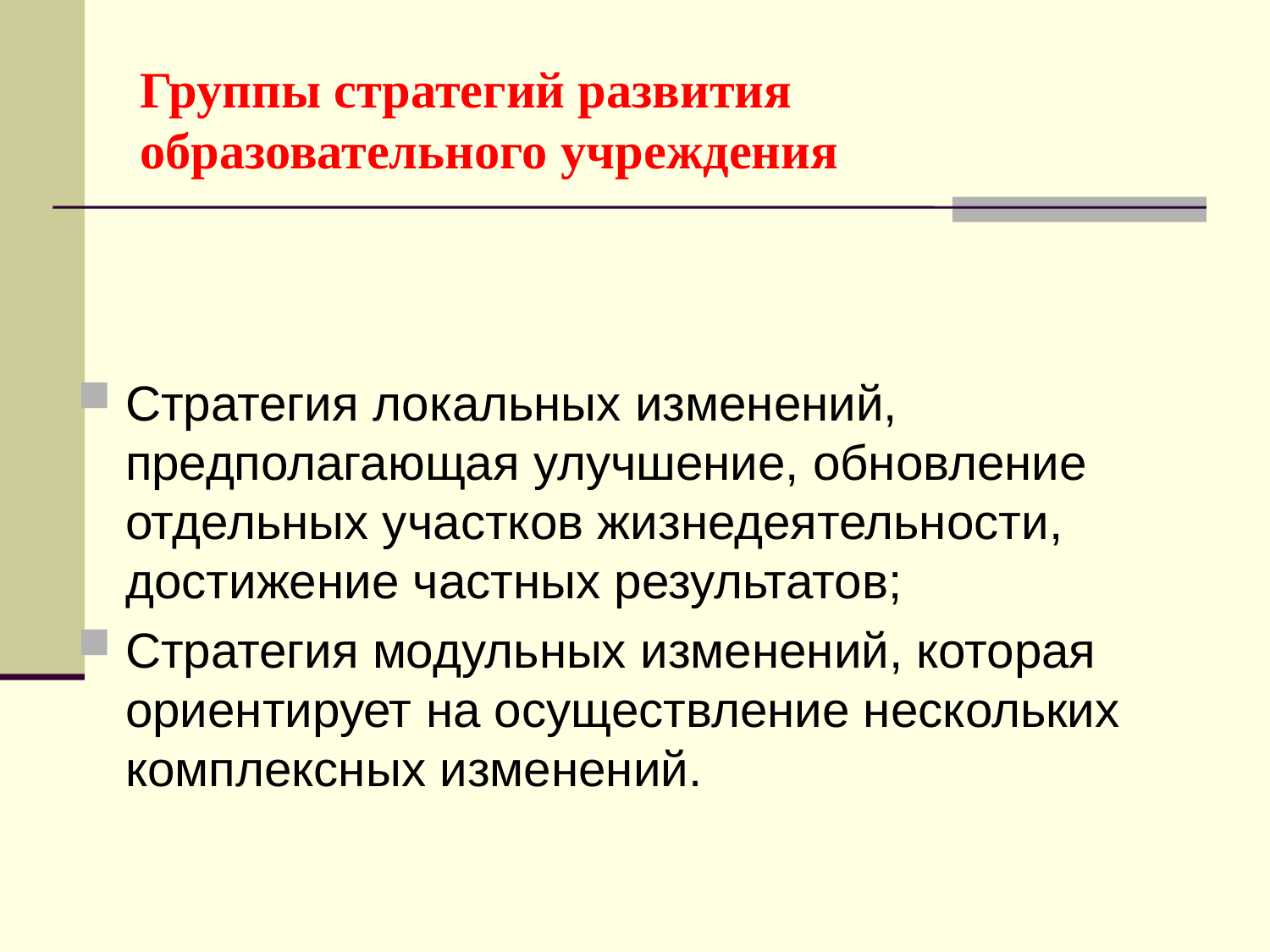

Группы стратегий развития образовательного учреждения

Стратегия локальных изменений, предполагающая улучшение, обновление отдельных участков жизнедеятельности, достижение частных результатов;
Стратегия модульных изменений, которая ориентирует на осуществление нескольких комплексных изменений.